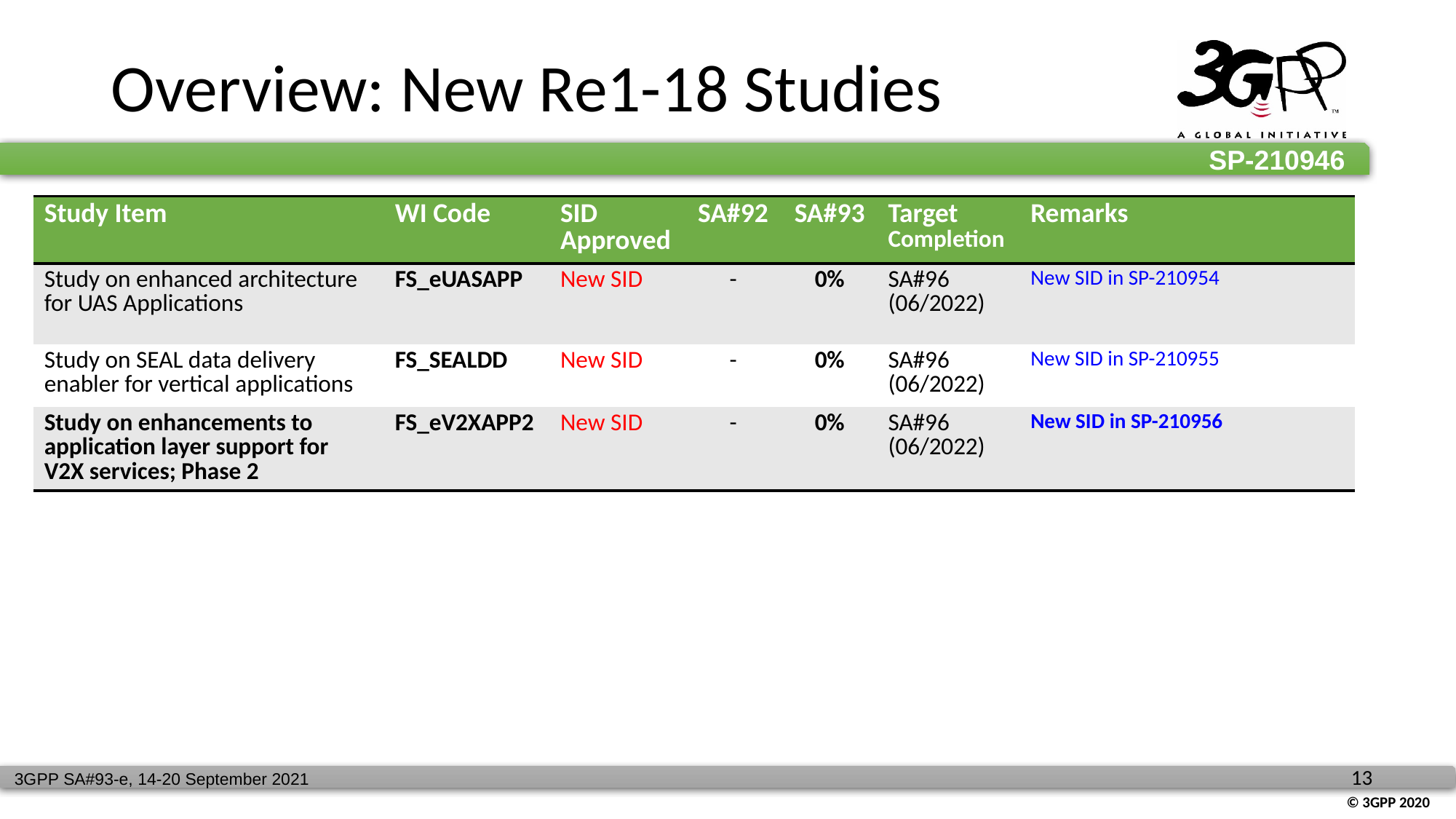

# Overview: New Re1-18 Studies
| Study Item | WI Code | SID Approved | SA#92 | SA#93 | Target Completion | Remarks |
| --- | --- | --- | --- | --- | --- | --- |
| Study on enhanced architecture for UAS Applications | FS\_eUASAPP | New SID | - | 0% | SA#96 (06/2022) | New SID in SP-210954 |
| Study on SEAL data delivery enabler for vertical applications | FS\_SEALDD | New SID | - | 0% | SA#96 (06/2022) | New SID in SP-210955 |
| Study on enhancements to application layer support for V2X services; Phase 2 | FS\_eV2XAPP2 | New SID | - | 0% | SA#96 (06/2022) | New SID in SP-210956 |